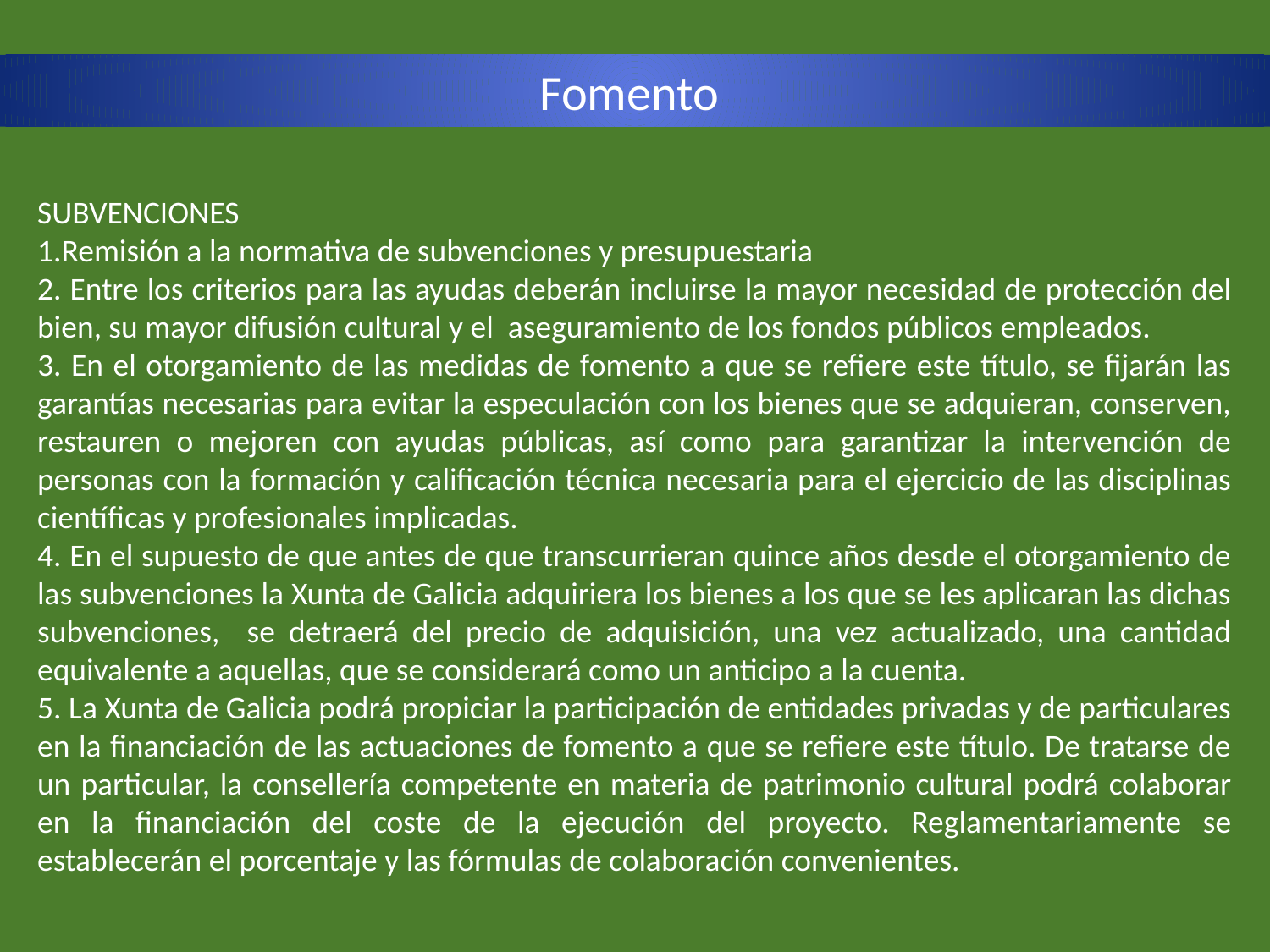

Fomento
Subvenciones
1.Remisión a la normativa de subvenciones y presupuestaria
2. Entre los criterios para las ayudas deberán incluirse la mayor necesidad de protección del bien, su mayor difusión cultural y el  aseguramiento de los fondos públicos empleados.
3. En el otorgamiento de las medidas de fomento a que se refiere este título, se fijarán las garantías necesarias para evitar la especulación con los bienes que se adquieran, conserven, restauren o mejoren con ayudas públicas, así como para garantizar la intervención de personas con la formación y calificación técnica necesaria para el ejercicio de las disciplinas científicas y profesionales implicadas.
4. En el supuesto de que antes de que transcurrieran quince años desde el otorgamiento de las subvenciones la Xunta de Galicia adquiriera los bienes a los que se les aplicaran las dichas subvenciones,  se detraerá del precio de adquisición, una vez actualizado, una cantidad equivalente a aquellas, que se considerará como un anticipo a la cuenta.
5. La Xunta de Galicia podrá propiciar la participación de entidades privadas y de particulares en la financiación de las actuaciones de fomento a que se refiere este título. De tratarse de un particular, la consellería competente en materia de patrimonio cultural podrá colaborar en la financiación del coste de la ejecución del proyecto. Reglamentariamente se establecerán el porcentaje y las fórmulas de colaboración convenientes.